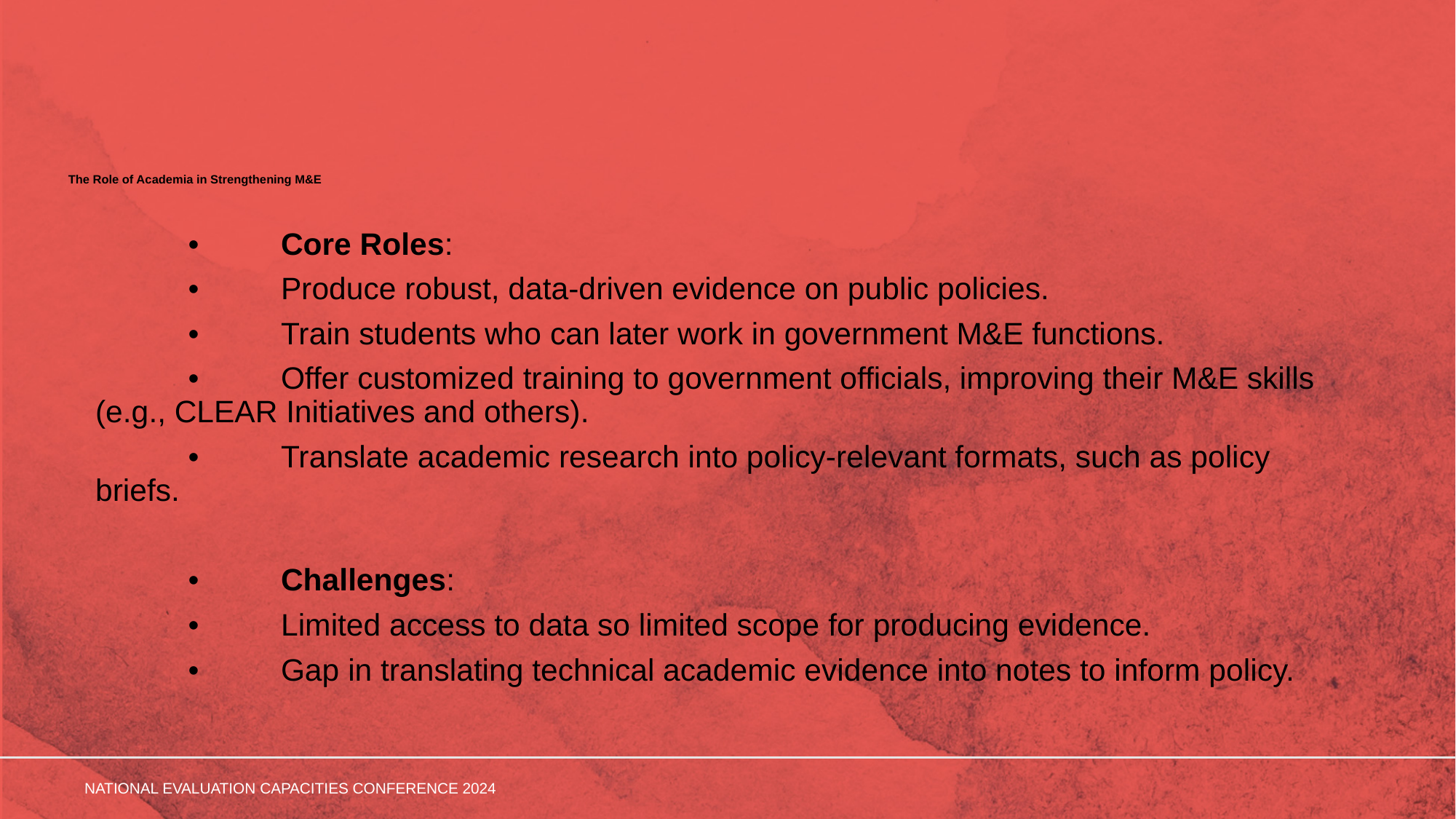

# The Role of Academia in Strengthening M&E

	•	Core Roles:
	•	Produce robust, data-driven evidence on public policies.
	•	Train students who can later work in government M&E functions.
	•	Offer customized training to government officials, improving their M&E skills (e.g., CLEAR Initiatives and others).
	•	Translate academic research into policy-relevant formats, such as policy briefs.

	•	Challenges:
	•	Limited access to data so limited scope for producing evidence.
	•	Gap in translating technical academic evidence into notes to inform policy.